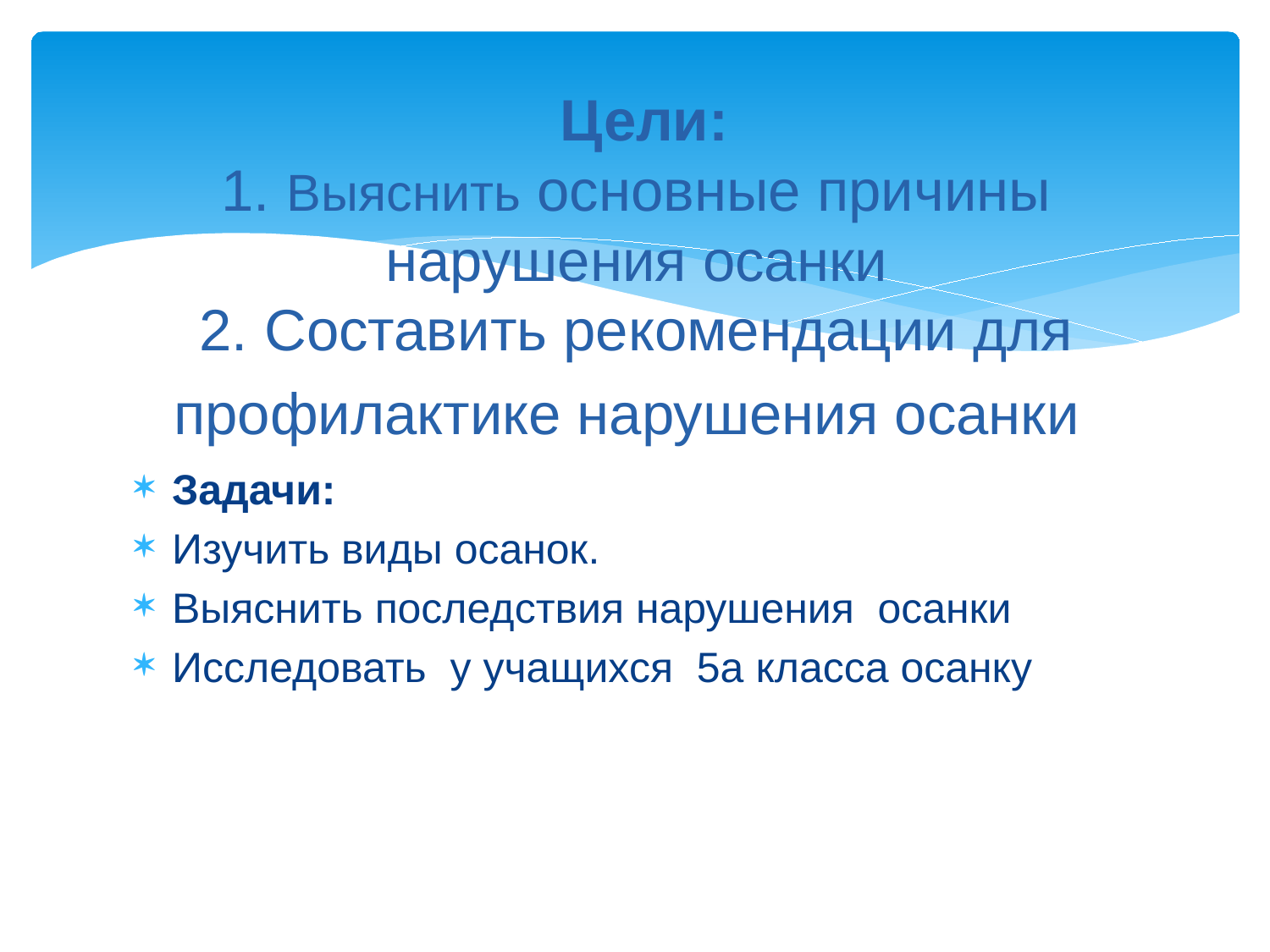

# Цели: 1. Выяснить основные причины нарушения осанки 2. Составить рекомендации для профилактике нарушения осанки.
Задачи:
Изучить виды осанок.
Выяснить последствия нарушения  осанки
Исследовать  у учащихся  5а класса осанку